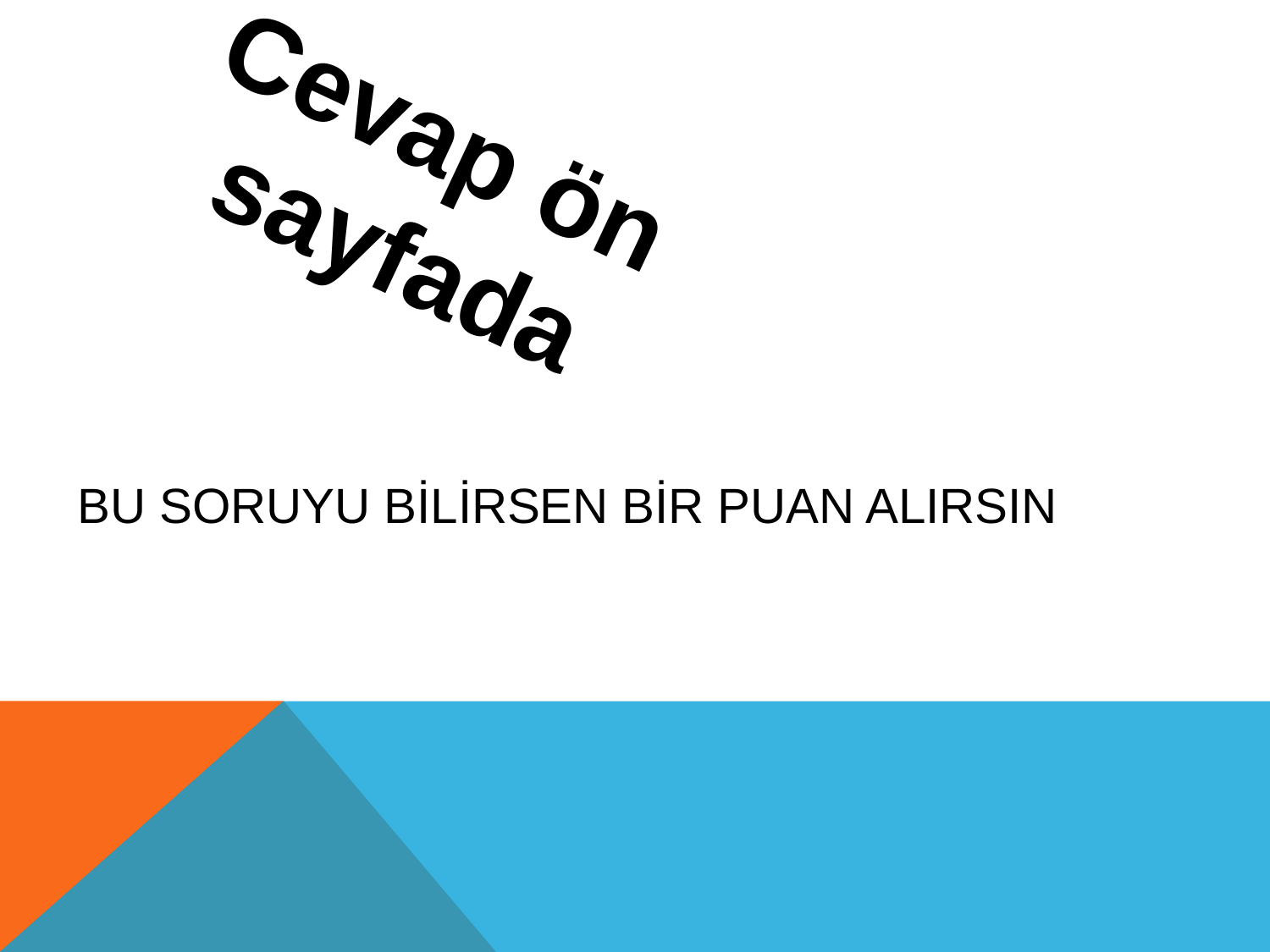

Cevap ön sayfada
# Bu soruyu bİlİrsen bİr puan alIrsIn